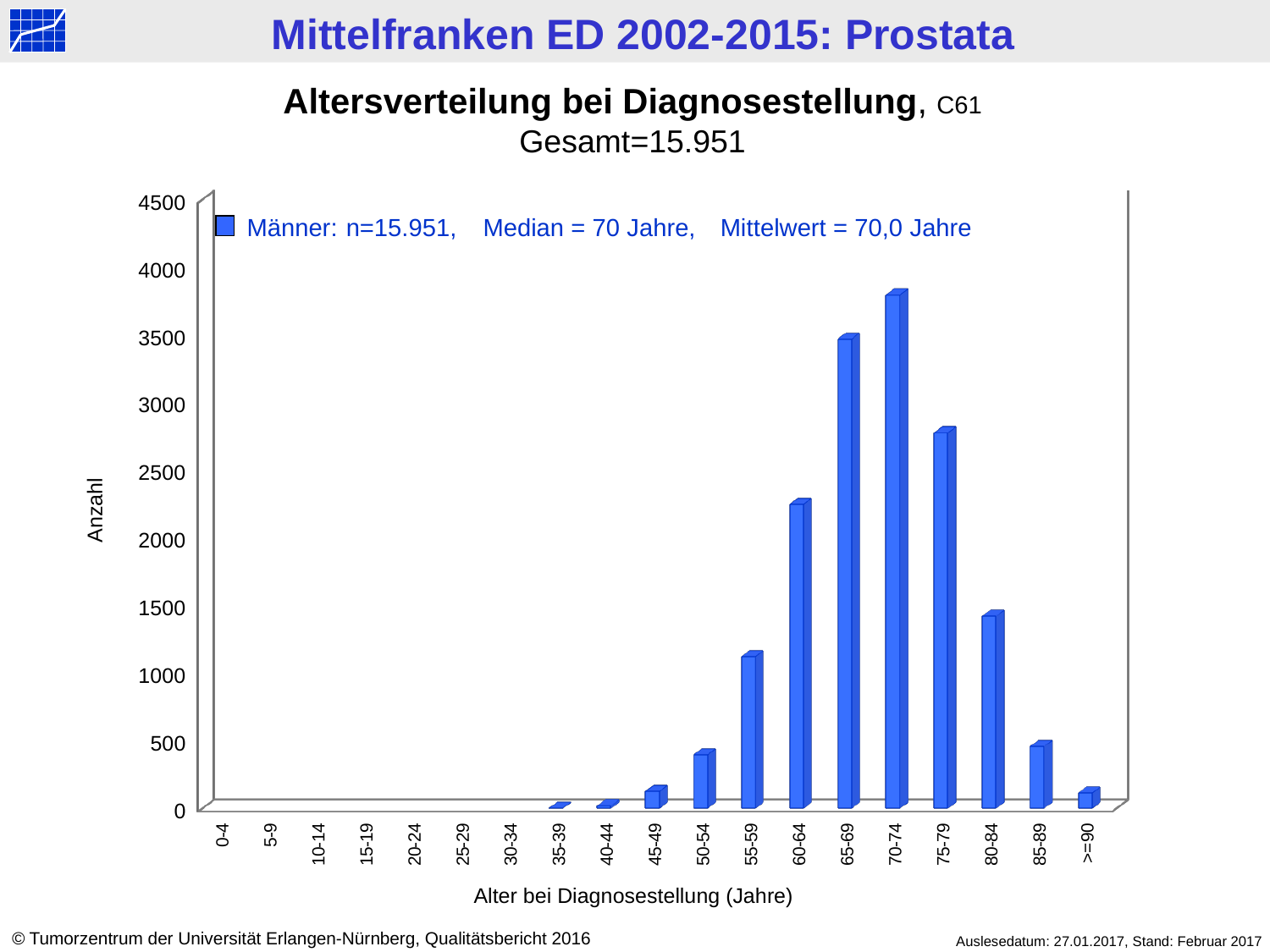

Altersverteilung bei Diagnosestellung, C61
Gesamt=15.951

[unsupported chart]

Männer: 	n=15.951, 	Median = 70 Jahre, 	Mittelwert = 70,0 Jahre

Anzahl
Alter bei Diagnosestellung (Jahre)